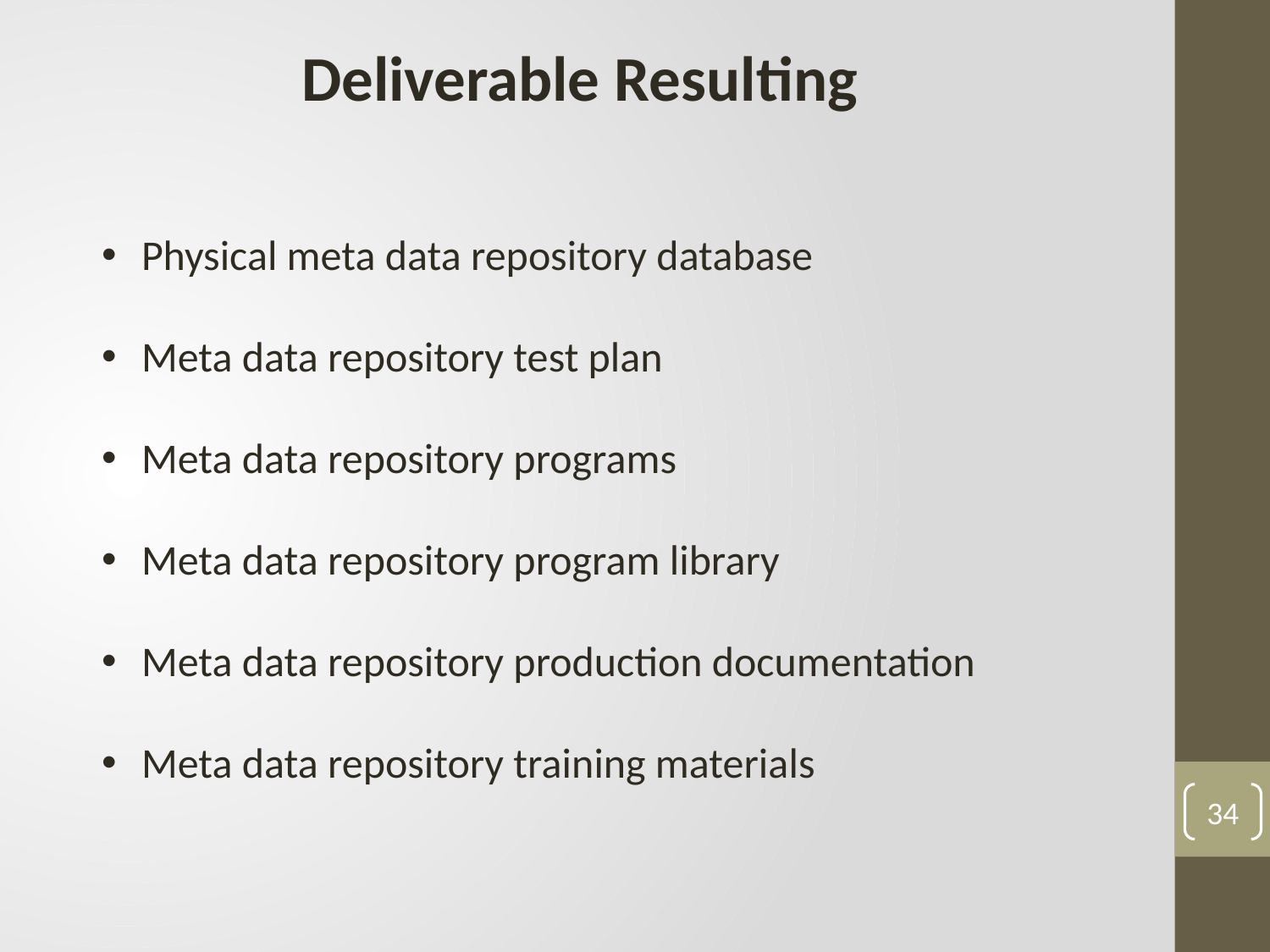

Deliverable Resulting
Physical meta data repository database

Meta data repository test plan

Meta data repository programs

Meta data repository program library

Meta data repository production documentation

Meta data repository training materials
34